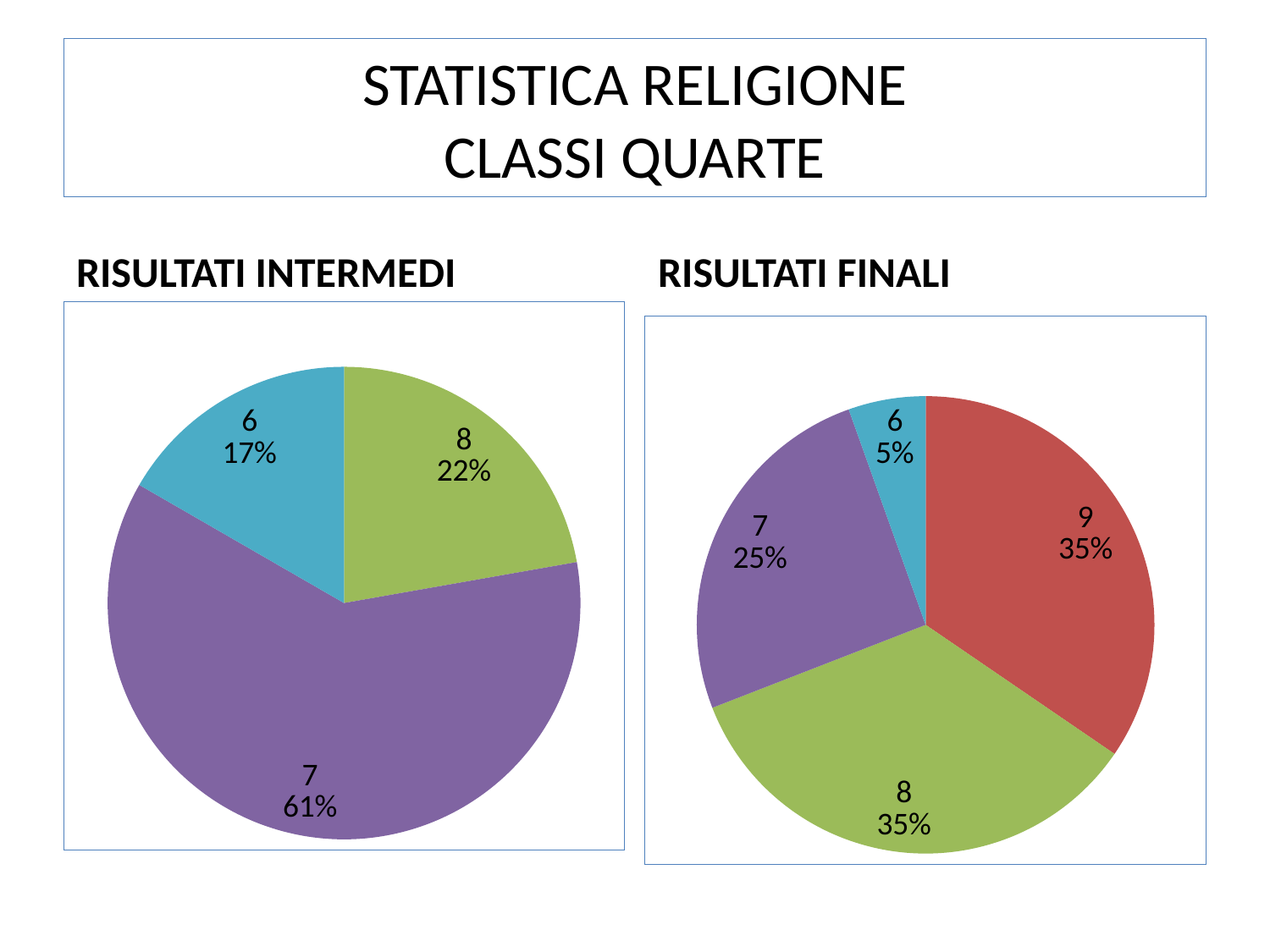

# STATISTICA RELIGIONE CLASSI QUARTE
RISULTATI INTERMEDI
RISULTATI FINALI

### Chart

| Category | C.quarte |
|---|---|
| 10 | 0.0 |
| 9 | 0.0 |
| 8 | 12.0 |
| 7 | 33.0 |
| 6 | 9.0 |
| 5 | 0.0 |

### Chart

| Category | C.quarte |
|---|---|
| 10 | 0.0 |
| 9 | 19.0 |
| 8 | 19.0 |
| 7 | 14.0 |
| 6 | 3.0 |
| 5 | 0.0 |